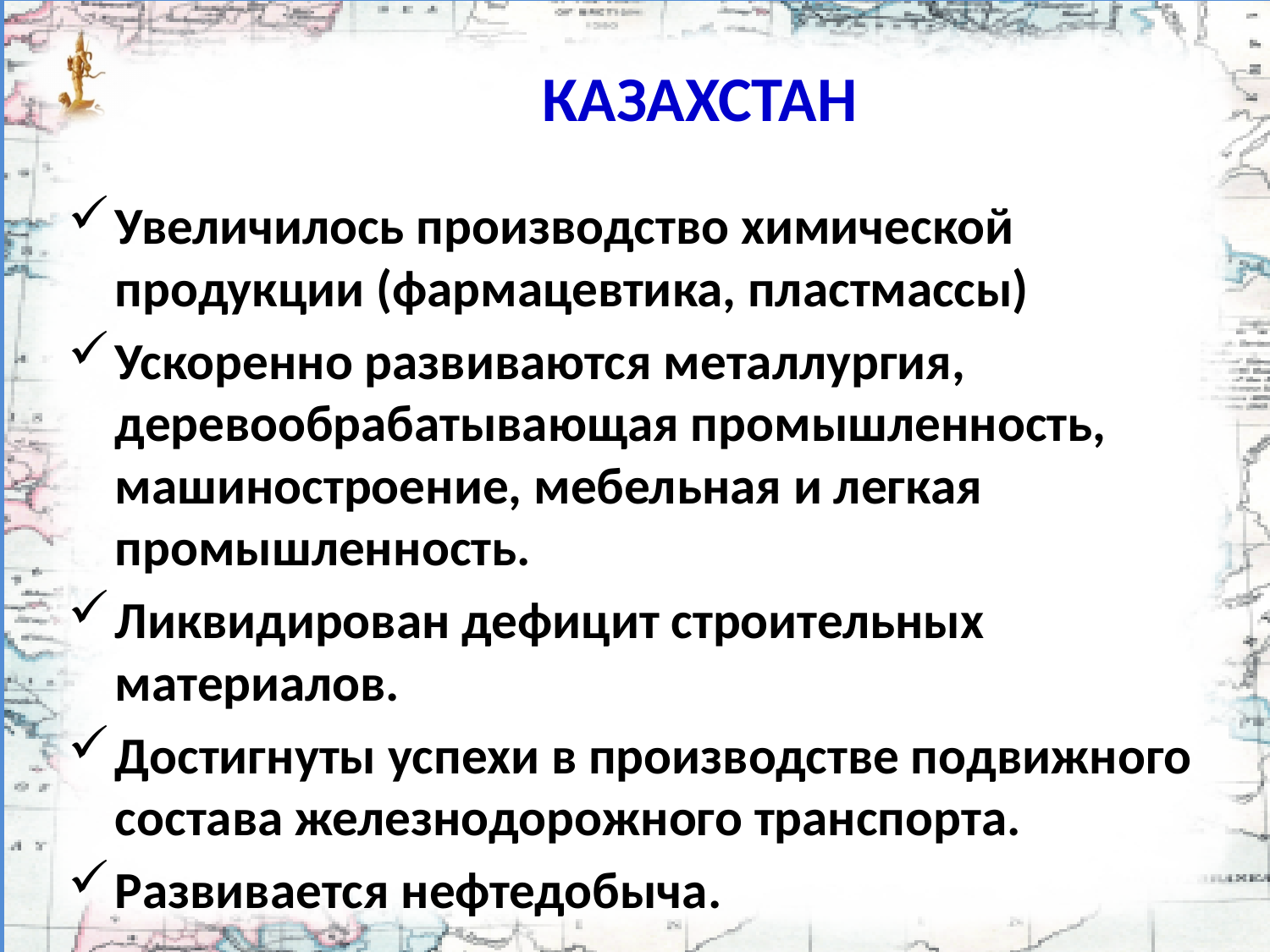

# КАЗАХСТАН
Увеличилось производство химической продукции (фармацевтика, пластмассы)
Ускоренно развиваются металлургия, деревообрабатывающая про­мышленность, машиностроение, мебельная и легкая промышлен­ность.
Ликвидирован дефицит строительных материалов.
Достиг­нуты успехи в производстве подвижного состава железнодорожного транспорта.
Развивается нефтедобыча.